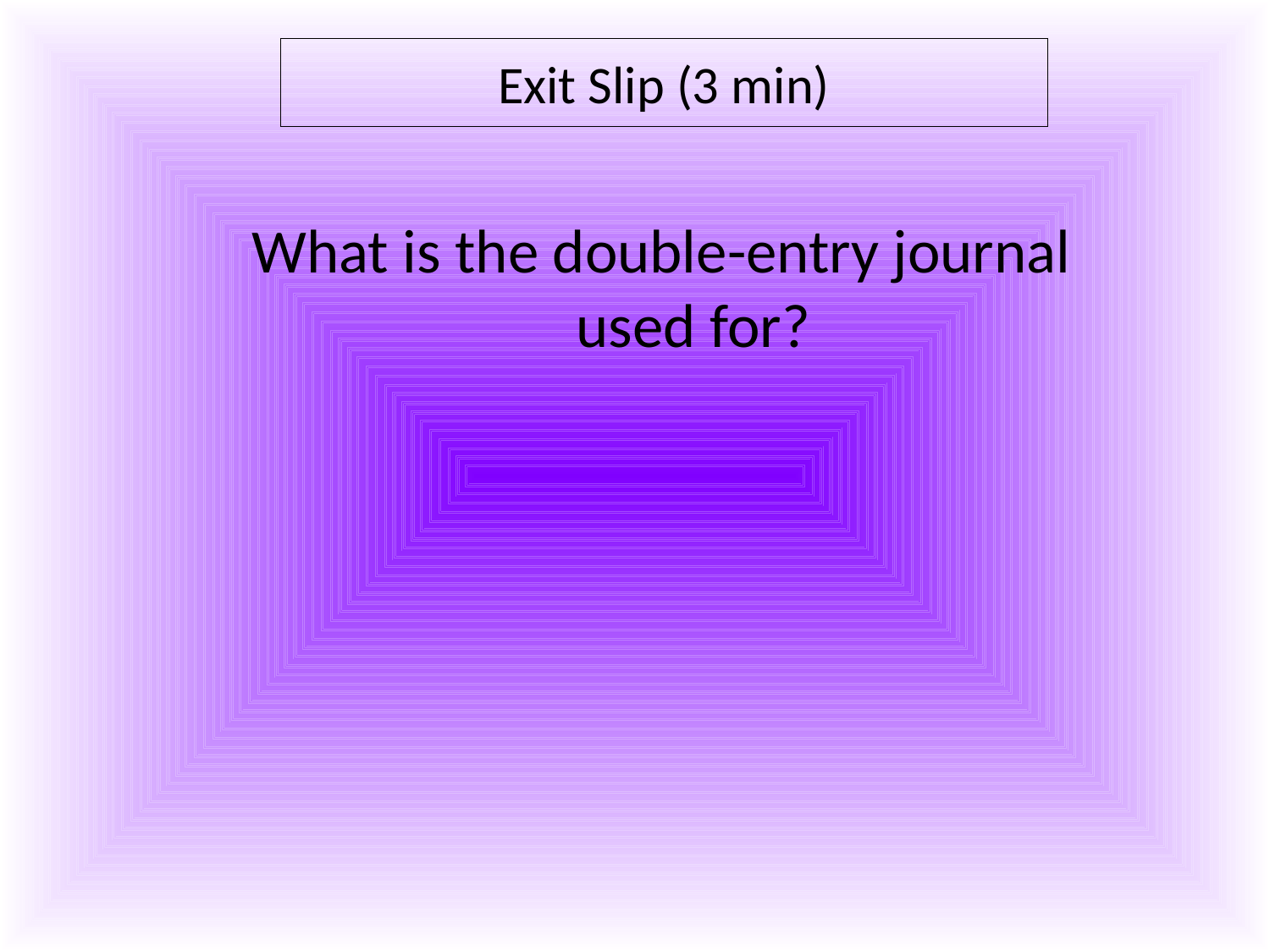

What is the double-entry journal used for?
Exit Slip (3 min)